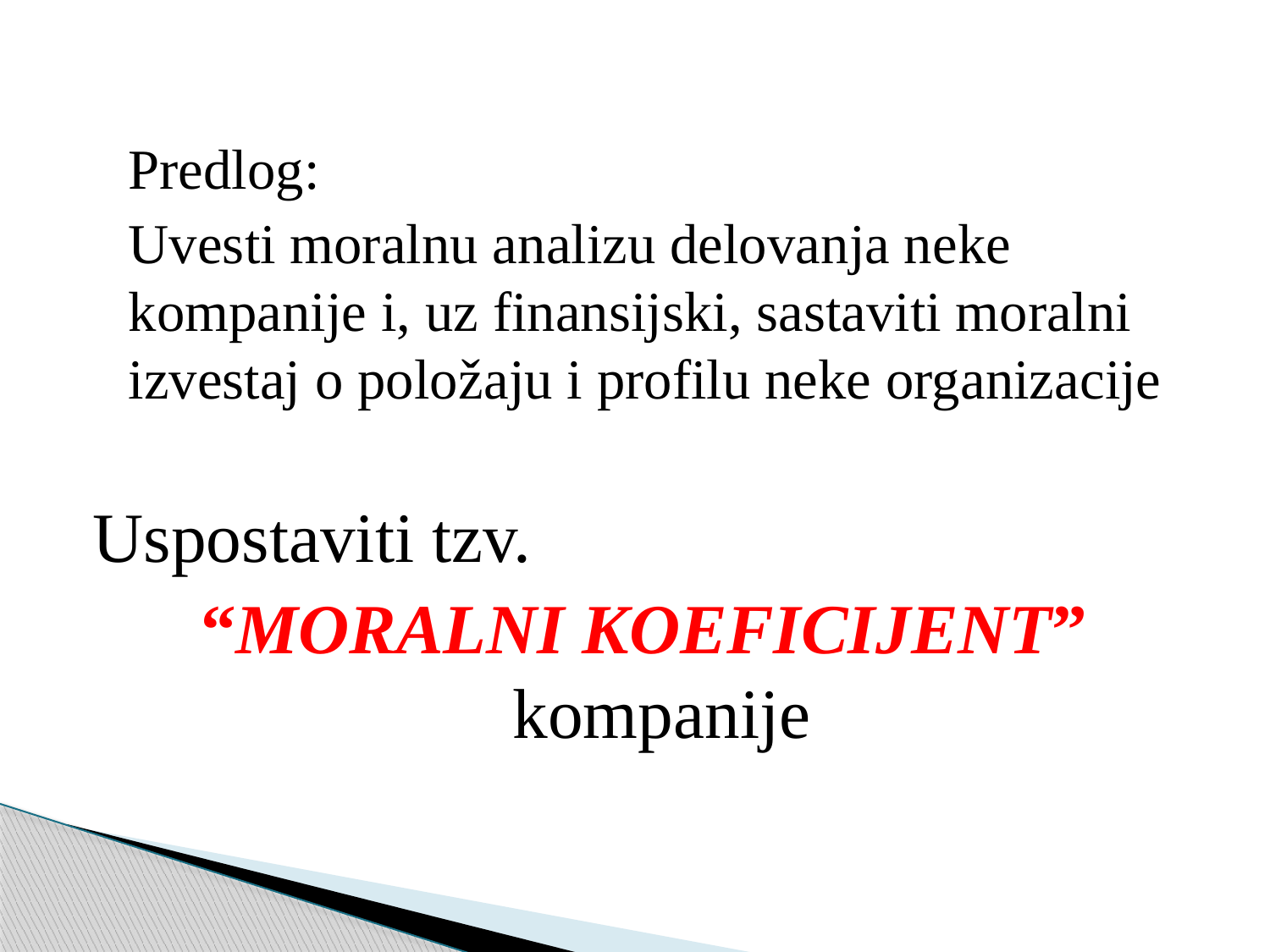

Predlog:
	Uvesti moralnu analizu delovanja neke kompanije i, uz finansijski, sastaviti moralni izvestaj o položaju i profilu neke organizacije

Uspostaviti tzv.
“MORALNI KOEFICIJENT” kompanije